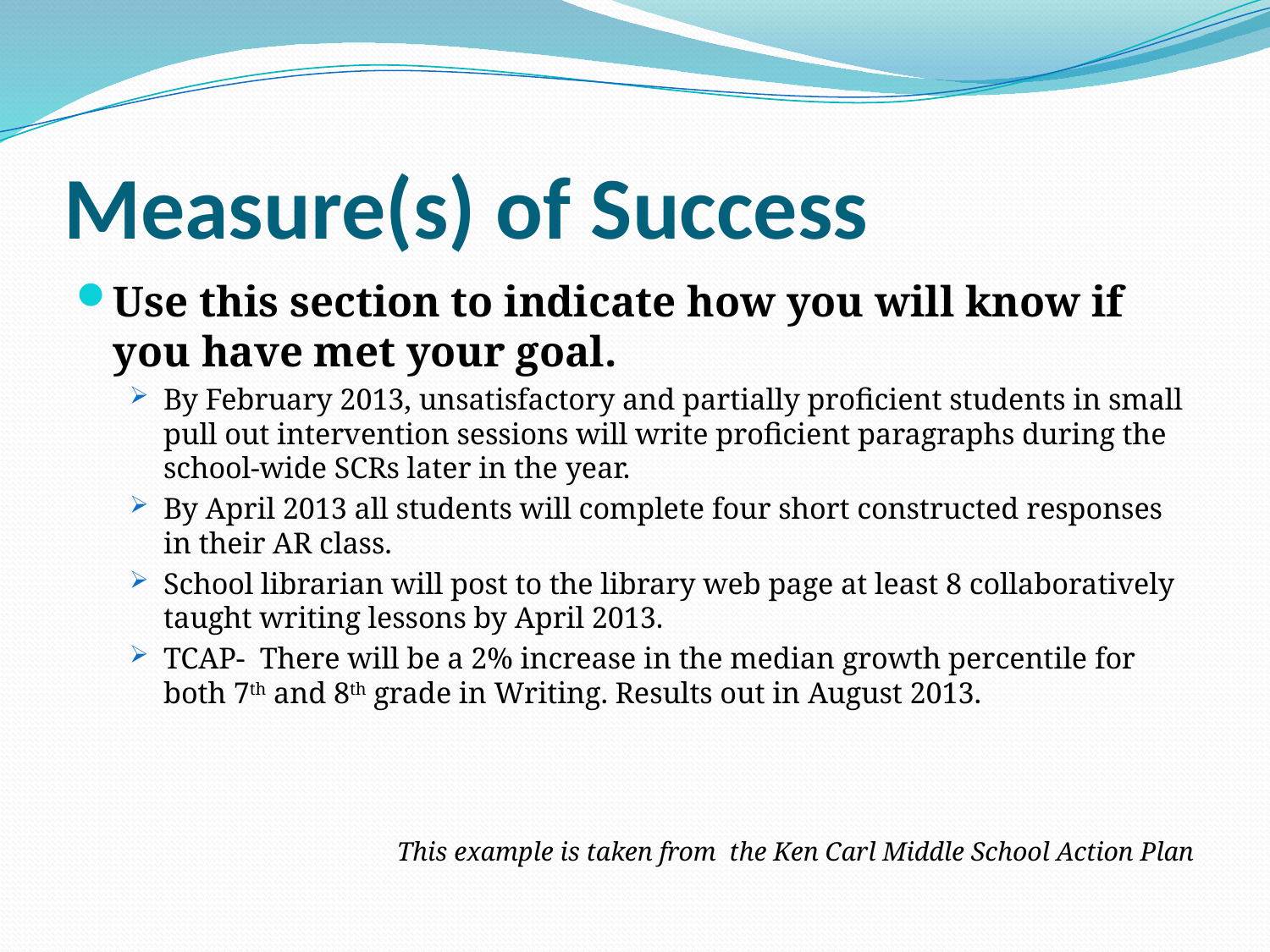

# Measure(s) of Success
Use this section to indicate how you will know if you have met your goal.
By February 2013, unsatisfactory and partially proficient students in small pull out intervention sessions will write proficient paragraphs during the school-wide SCRs later in the year.
By April 2013 all students will complete four short constructed responses in their AR class.
School librarian will post to the library web page at least 8 collaboratively taught writing lessons by April 2013.
TCAP-  There will be a 2% increase in the median growth percentile for both 7th and 8th grade in Writing. Results out in August 2013.

This example is taken from  the Ken Carl Middle School Action Plan